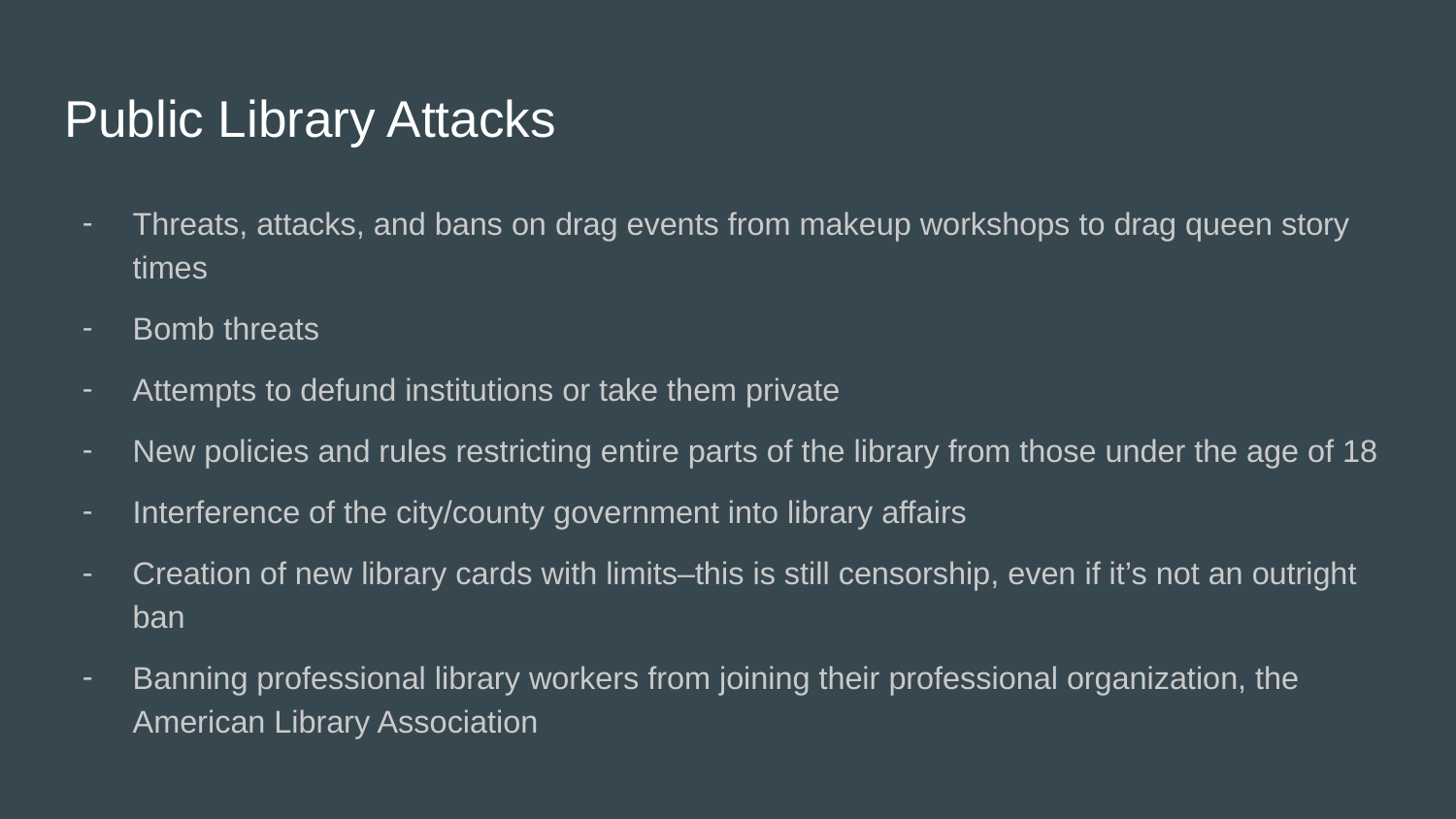

# Public Library Attacks
Threats, attacks, and bans on drag events from makeup workshops to drag queen story times
Bomb threats
Attempts to defund institutions or take them private
New policies and rules restricting entire parts of the library from those under the age of 18
Interference of the city/county government into library affairs
Creation of new library cards with limits–this is still censorship, even if it’s not an outright ban
Banning professional library workers from joining their professional organization, the American Library Association